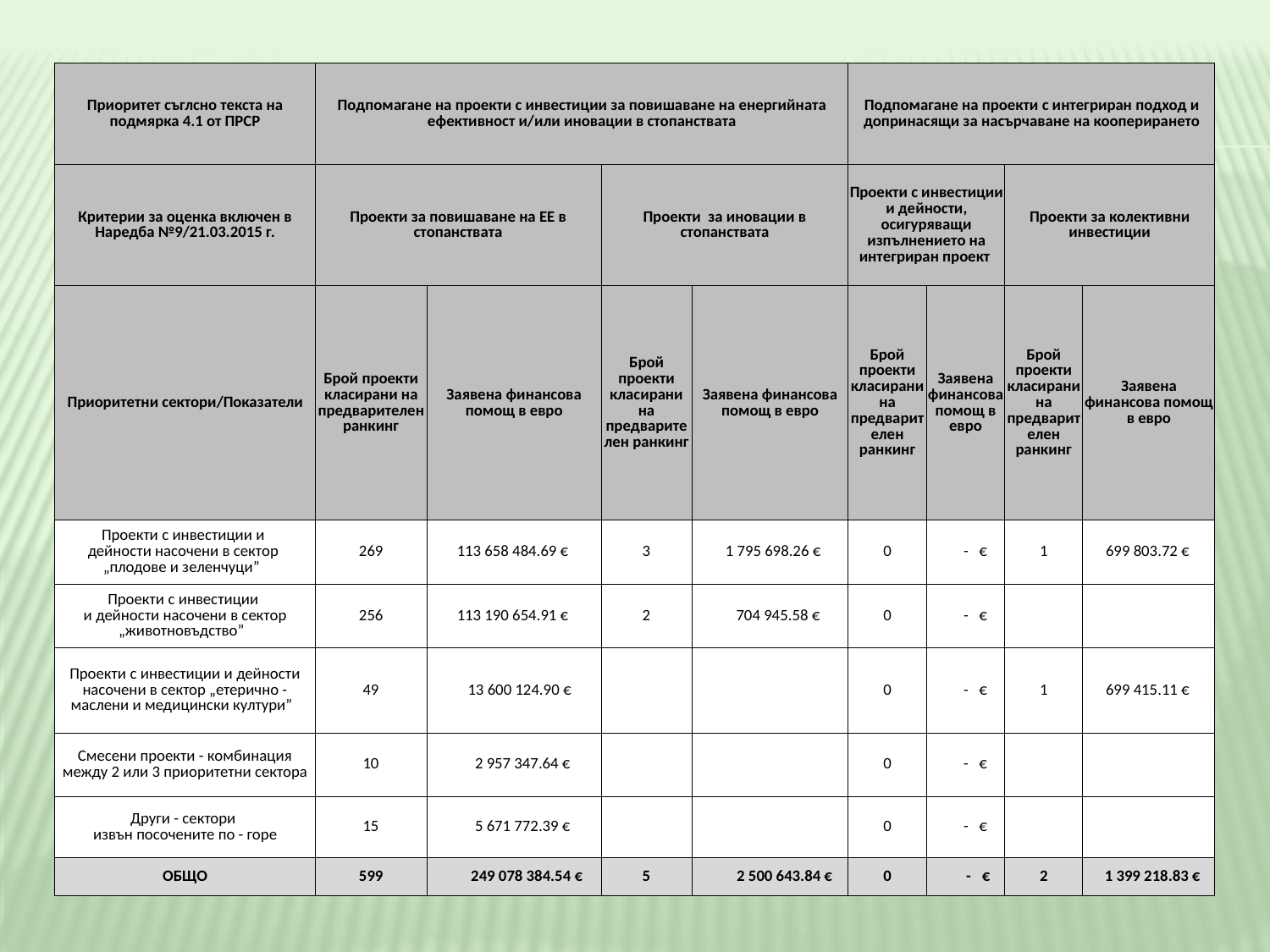

| Приоритет съглсно текста на подмярка 4.1 от ПРСР | Подпомагане на проекти с инвестиции за повишаване на енергийната ефективност и/или иновации в стопанствата |  |  |  | Подпомагане на проекти с интегриран подход и допринасящи за насърчаване на кооперирането |  |  |  |
| --- | --- | --- | --- | --- | --- | --- | --- | --- |
| Критерии за оценка включен в Наредба №9/21.03.2015 г. | Проекти за повишаване на ЕЕ в стопанствата |  | Проекти за иновации в стопанствата |  | Проекти с инвестиции и дейности, осигуряващи изпълнението на интегриран проект |  | Проекти за колективни инвестиции |  |
| Приоритетни сектори/Показатели | Брой проекти класирани на предварителен ранкинг | Заявена финансова помощ в евро | Брой проекти класирани на предварителен ранкинг | Заявена финансова помощ в евро | Брой проекти класирани на предварителен ранкинг | Заявена финансова помощ в евро | Брой проекти класирани на предварителен ранкинг | Заявена финансова помощ в евро |
| Проекти с инвестиции и дейности насочени в сектор „плодове и зеленчуци” | 269 | 113 658 484.69 € | 3 | 1 795 698.26 € | 0 | - € | 1 | 699 803.72 € |
| Проекти с инвестиции и дейности насочени в сектор „животновъдство” | 256 | 113 190 654.91 € | 2 | 704 945.58 € | 0 | - € |  |  |
| Проекти с инвестиции и дейности насочени в сектор „етерично - маслени и медицински култури” | 49 | 13 600 124.90 € |  |  | 0 | - € | 1 | 699 415.11 € |
| Смесени проекти - комбинация между 2 или 3 приоритетни сектора | 10 | 2 957 347.64 € |  |  | 0 | - € |  |  |
| Други - сектори извън посочените по - горе | 15 | 5 671 772.39 € |  |  | 0 | - € |  |  |
| ОБЩО | 599 | 249 078 384.54 € | 5 | 2 500 643.84 € | 0 | - € | 2 | 1 399 218.83 € |